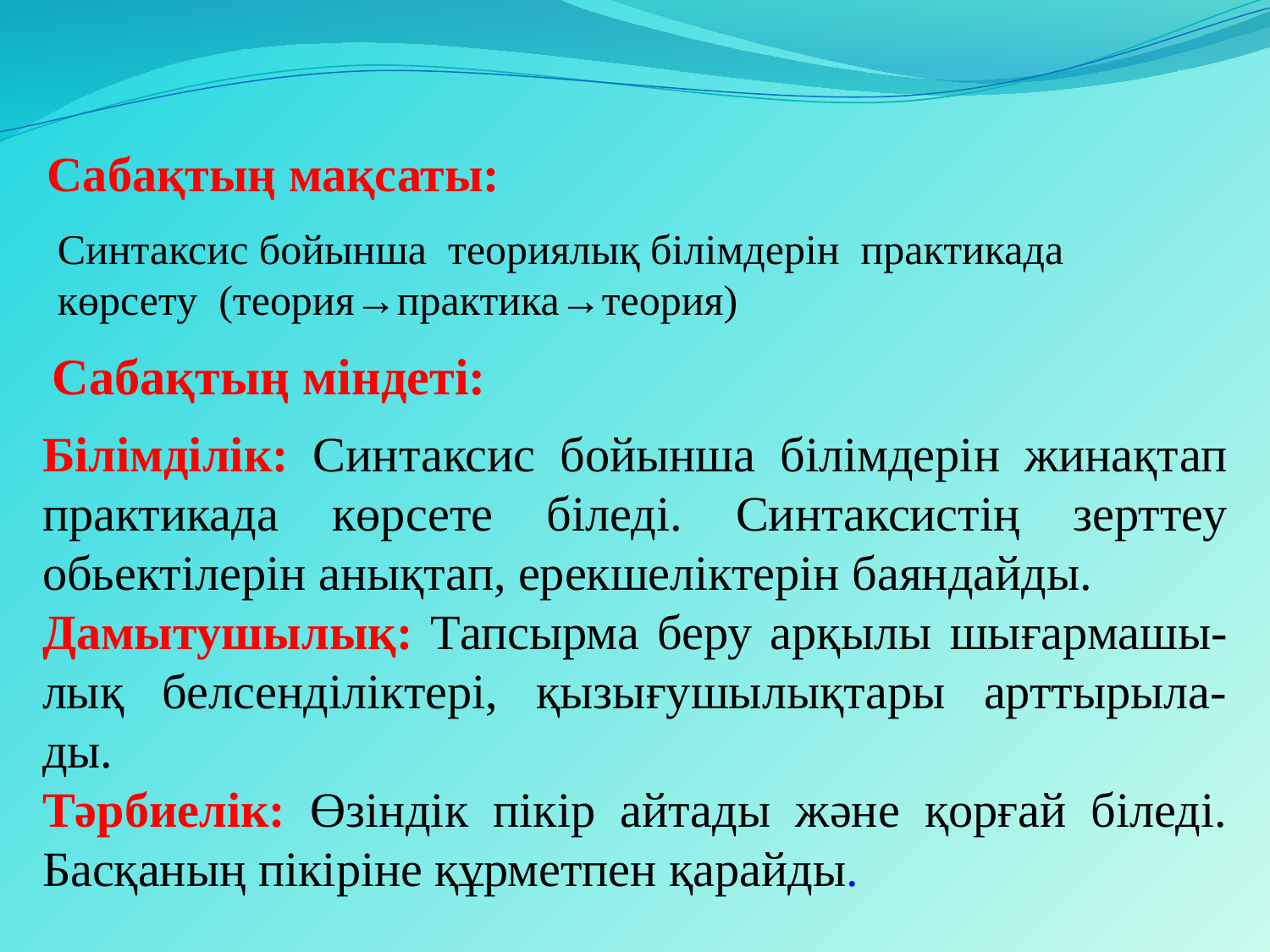

Сабақтың мақсаты:
Синтаксис бойынша  теориялық білімдерін  практикада көрсету  (теория→практика→теория)
Сабақтың міндеті:
Білімділік: Синтаксис бойынша білімдерін жинақтап практикада көрсете біледі. Синтаксистің зерттеу обьектілерін анықтап, ерекшеліктерін баяндайды.
Дамытушылық: Тапсырма беру арқылы шығармашы-лық  белсенділіктері,  қызығушылықтары  арттырыла-ды.
Тәрбиелік: Өзіндік пікір айтады және қорғай біледі. Басқаның пікіріне құрметпен қарайды.